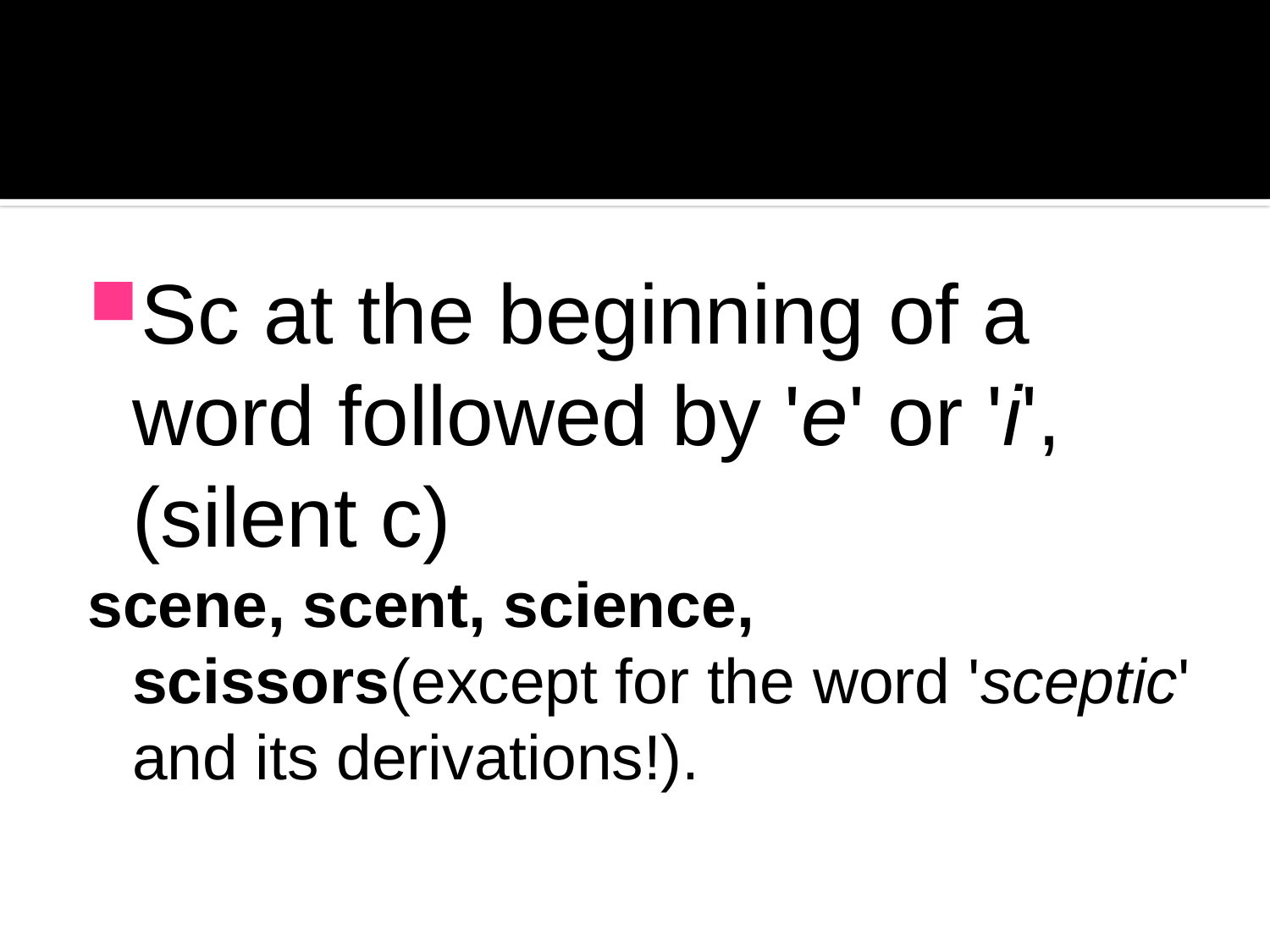

#
Sc at the beginning of a word followed by 'e' or 'i', (silent c)
scene, scent, science, scissors(except for the word 'sceptic' and its derivations!).